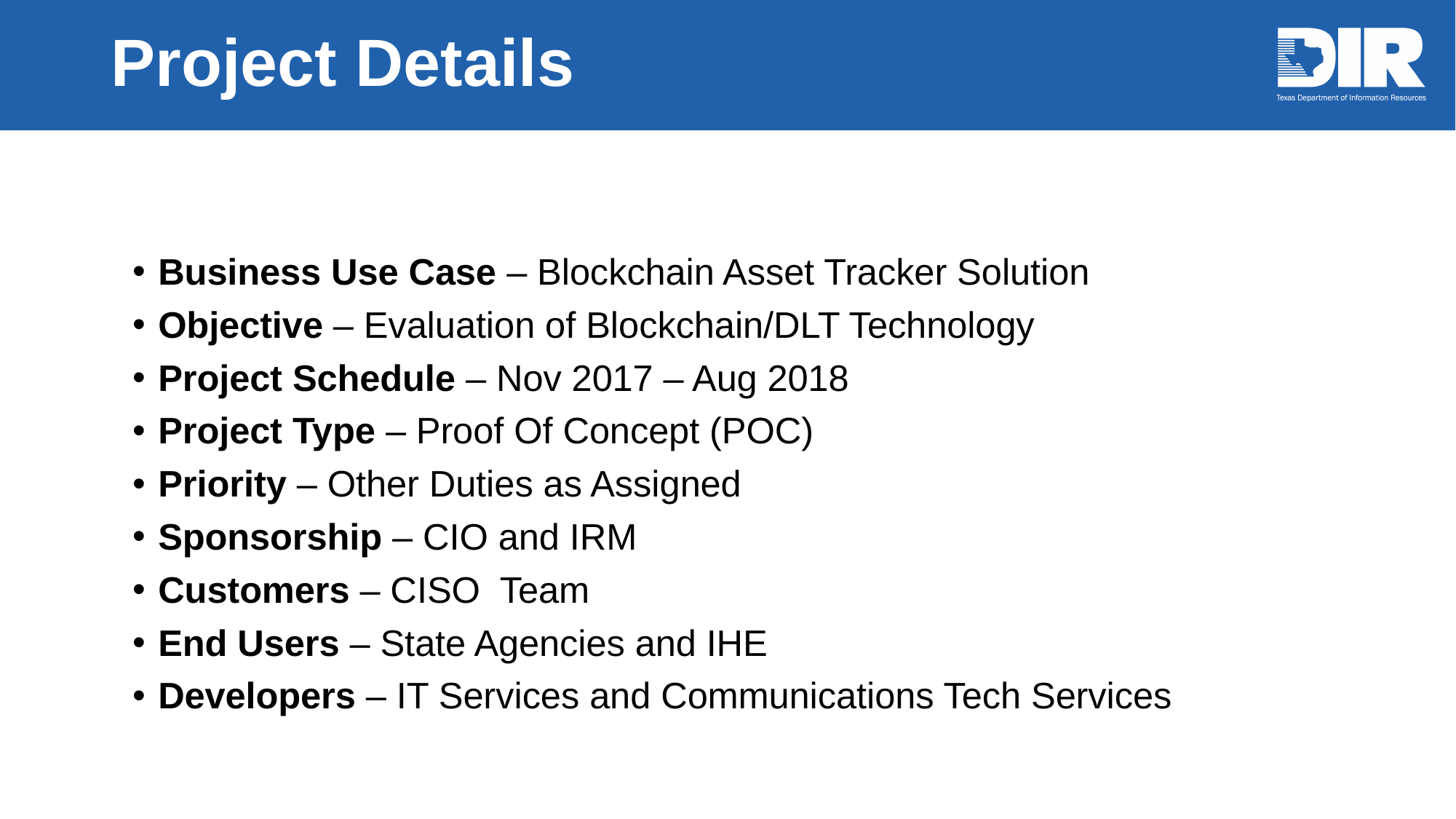

# Project Details
Business Use Case – Blockchain Asset Tracker Solution
Objective – Evaluation of Blockchain/DLT Technology
Project Schedule – Nov 2017 – Aug 2018
Project Type – Proof Of Concept (POC)
Priority – Other Duties as Assigned
Sponsorship – CIO and IRM
Customers – CISO  Team
End Users – State Agencies and IHE
Developers – IT Services and Communications Tech Services